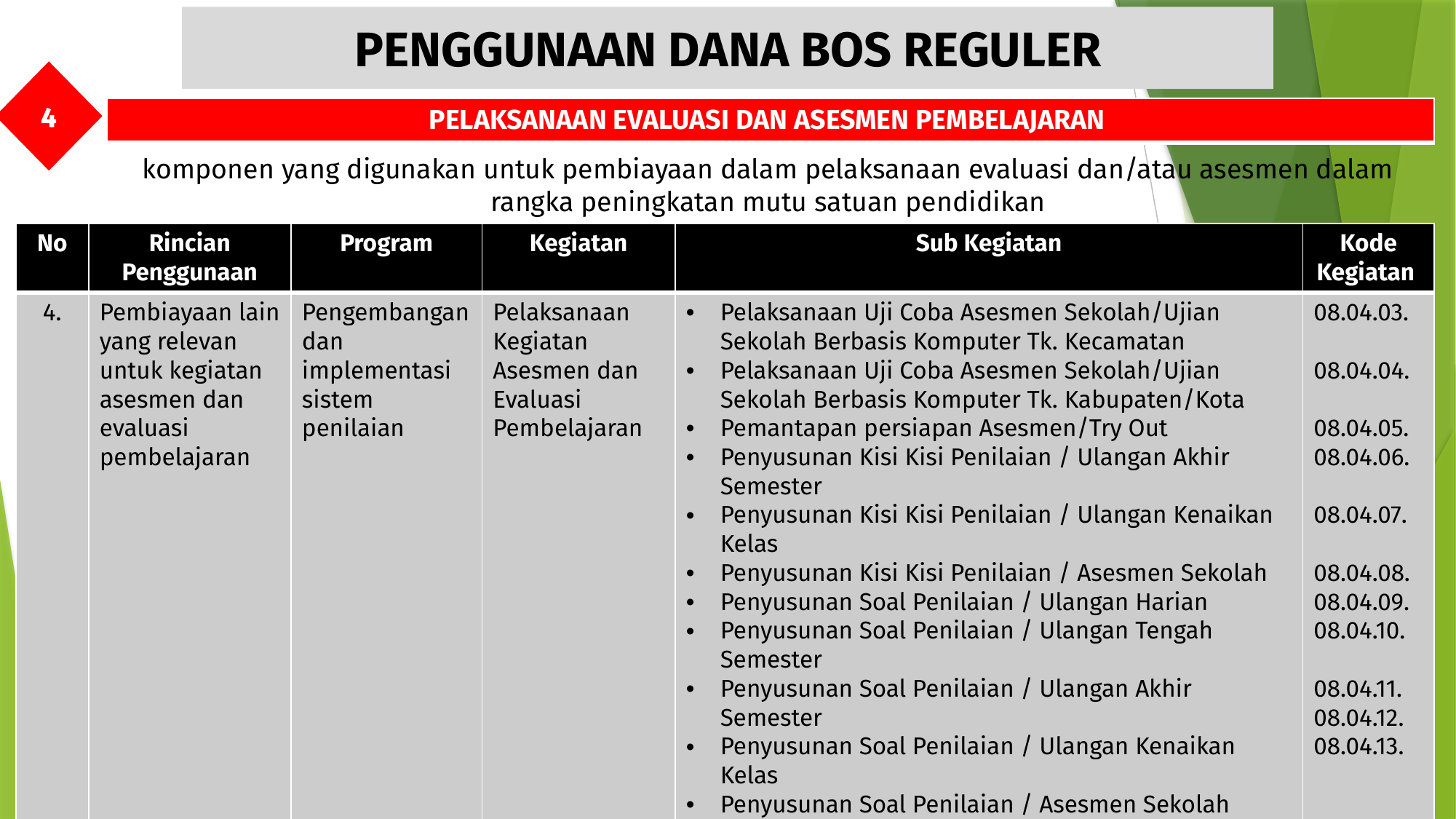

PENGGUNAAN DANA BOS REGULER
4
| PELAKSANAAN EVALUASI DAN ASESMEN PEMBELAJARAN |
| --- |
komponen yang digunakan untuk pembiayaan dalam pelaksanaan evaluasi dan/atau asesmen dalam rangka peningkatan mutu satuan pendidikan
| No | Rincian Penggunaan | Program | Kegiatan | Sub Kegiatan | Kode Kegiatan |
| --- | --- | --- | --- | --- | --- |
| 4. | Pembiayaan lain yang relevan untuk kegiatan asesmen dan evaluasi pembelajaran | Pengembangan dan implementasi sistem penilaian | Pelaksanaan Kegiatan Asesmen dan Evaluasi Pembelajaran | Pelaksanaan Uji Coba Asesmen Sekolah/Ujian Sekolah Berbasis Komputer Tk. Kecamatan Pelaksanaan Uji Coba Asesmen Sekolah/Ujian Sekolah Berbasis Komputer Tk. Kabupaten/Kota Pemantapan persiapan Asesmen/Try Out Penyusunan Kisi Kisi Penilaian / Ulangan Akhir Semester Penyusunan Kisi Kisi Penilaian / Ulangan Kenaikan Kelas Penyusunan Kisi Kisi Penilaian / Asesmen Sekolah Penyusunan Soal Penilaian / Ulangan Harian Penyusunan Soal Penilaian / Ulangan Tengah Semester Penyusunan Soal Penilaian / Ulangan Akhir Semester Penyusunan Soal Penilaian / Ulangan Kenaikan Kelas Penyusunan Soal Penilaian / Asesmen Sekolah | 08.04.03. 08.04.04. 08.04.05. 08.04.06. 08.04.07. 08.04.08. 08.04.09. 08.04.10. 08.04.11. 08.04.12. 08.04.13. |